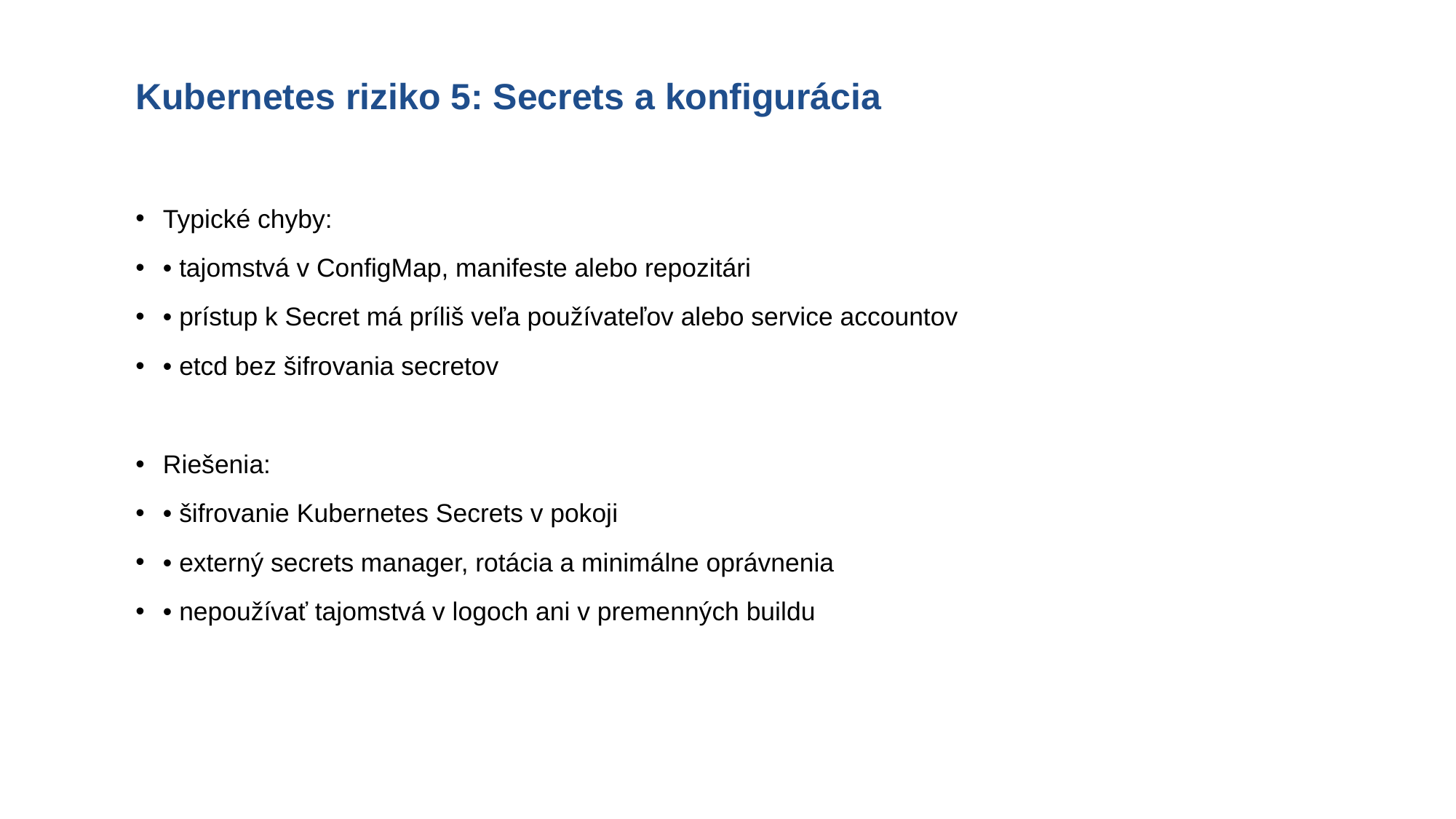

# Kubernetes riziko 5: Secrets a konfigurácia
Typické chyby:
• tajomstvá v ConfigMap, manifeste alebo repozitári
• prístup k Secret má príliš veľa používateľov alebo service accountov
• etcd bez šifrovania secretov

Riešenia:
• šifrovanie Kubernetes Secrets v pokoji
• externý secrets manager, rotácia a minimálne oprávnenia
• nepoužívať tajomstvá v logoch ani v premenných buildu